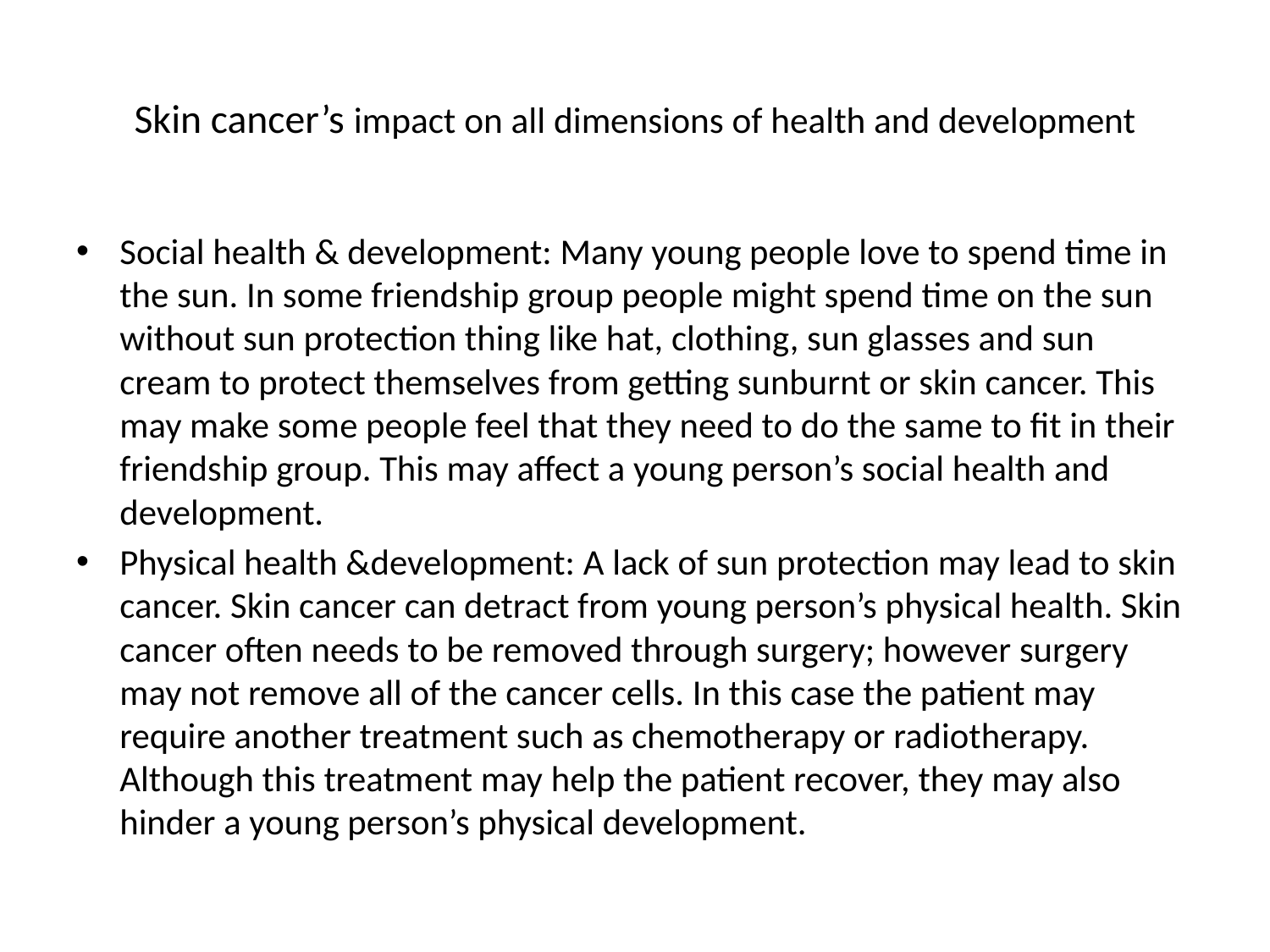

# Skin cancer’s impact on all dimensions of health and development
Social health & development: Many young people love to spend time in the sun. In some friendship group people might spend time on the sun without sun protection thing like hat, clothing, sun glasses and sun cream to protect themselves from getting sunburnt or skin cancer. This may make some people feel that they need to do the same to fit in their friendship group. This may affect a young person’s social health and development.
Physical health &development: A lack of sun protection may lead to skin cancer. Skin cancer can detract from young person’s physical health. Skin cancer often needs to be removed through surgery; however surgery may not remove all of the cancer cells. In this case the patient may require another treatment such as chemotherapy or radiotherapy. Although this treatment may help the patient recover, they may also hinder a young person’s physical development.